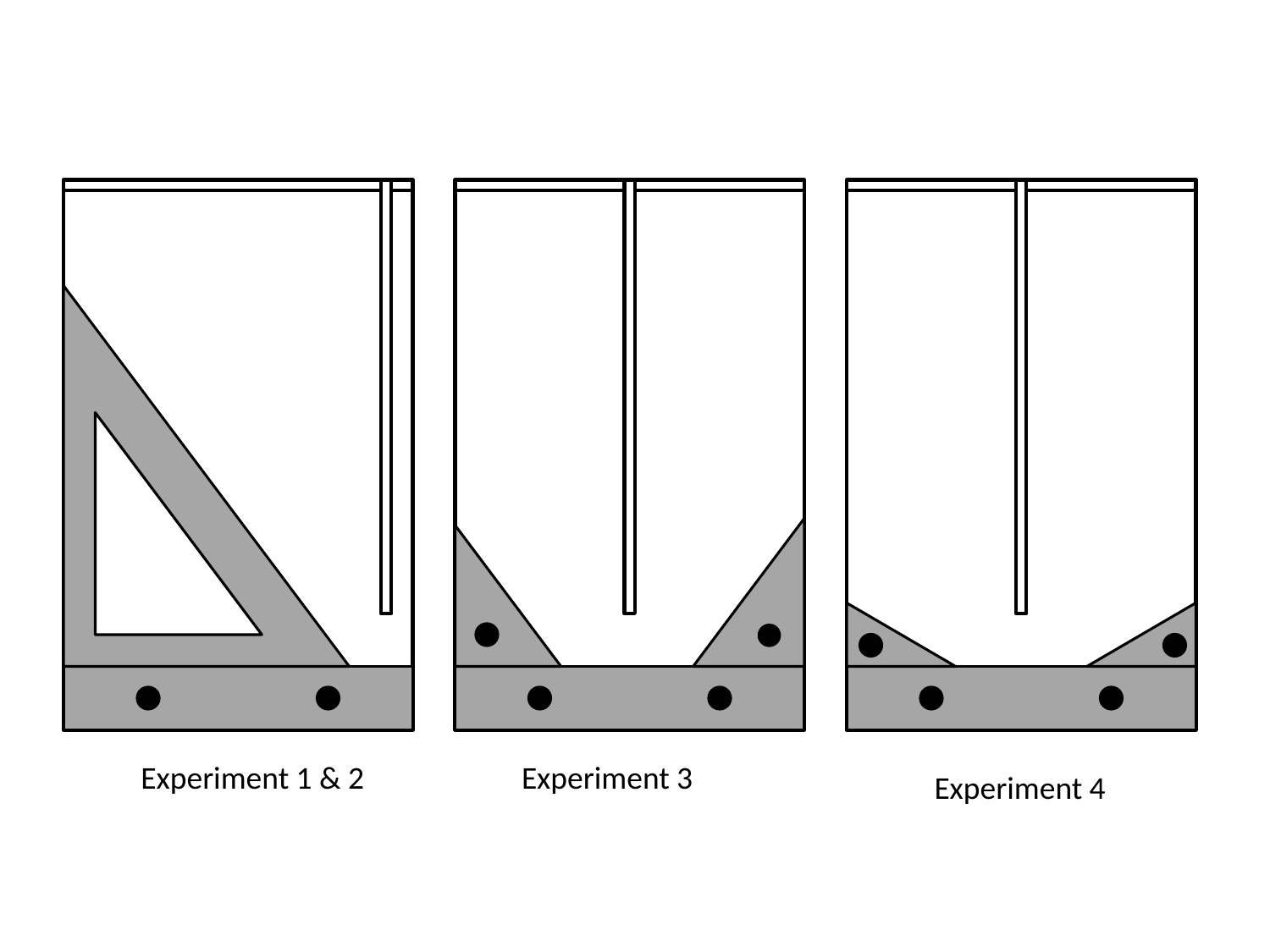

Experiment 1 & 2
Experiment 3
Experiment 4